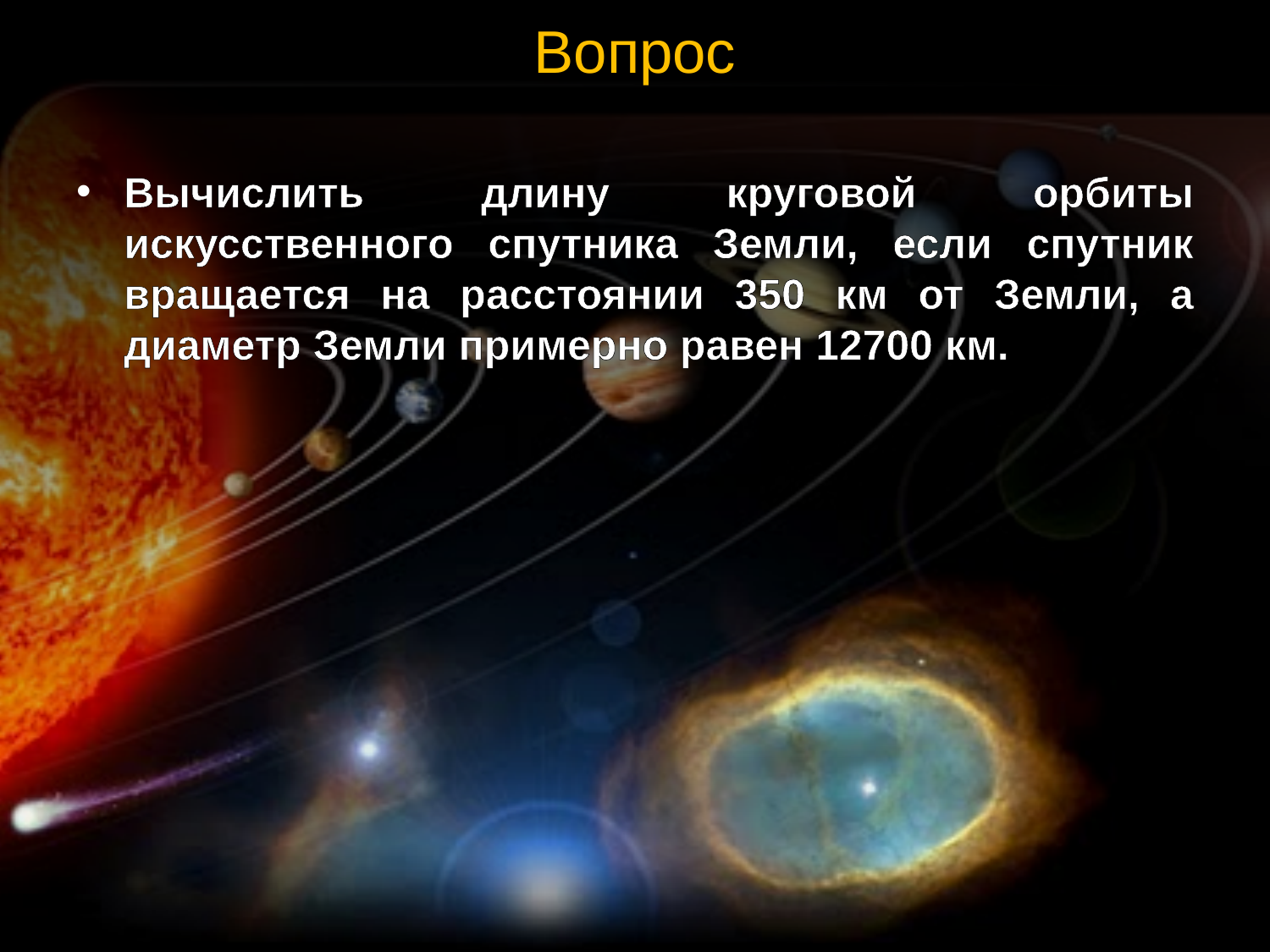

# Вопрос
Вычислить длину круговой орбиты искусственного спутника Земли, если спутник вращается на расстоянии 350 км от Земли, а диаметр Земли примерно равен 12700 км.